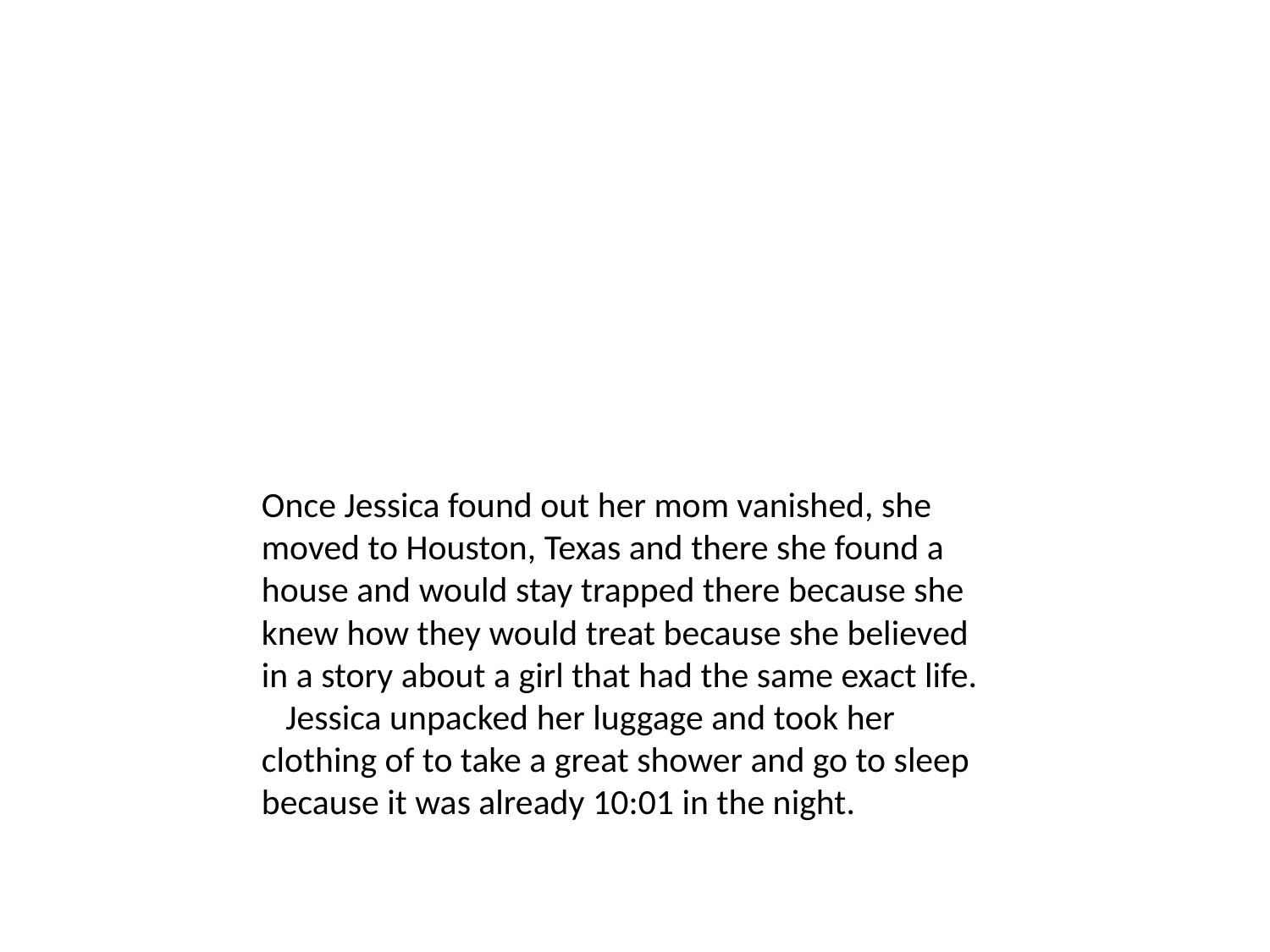

Once Jessica found out her mom vanished, she moved to Houston, Texas and there she found a house and would stay trapped there because she knew how they would treat because she believed in a story about a girl that had the same exact life.      Jessica unpacked her luggage and took her clothing of to take a great shower and go to sleep because it was already 10:01 in the night.